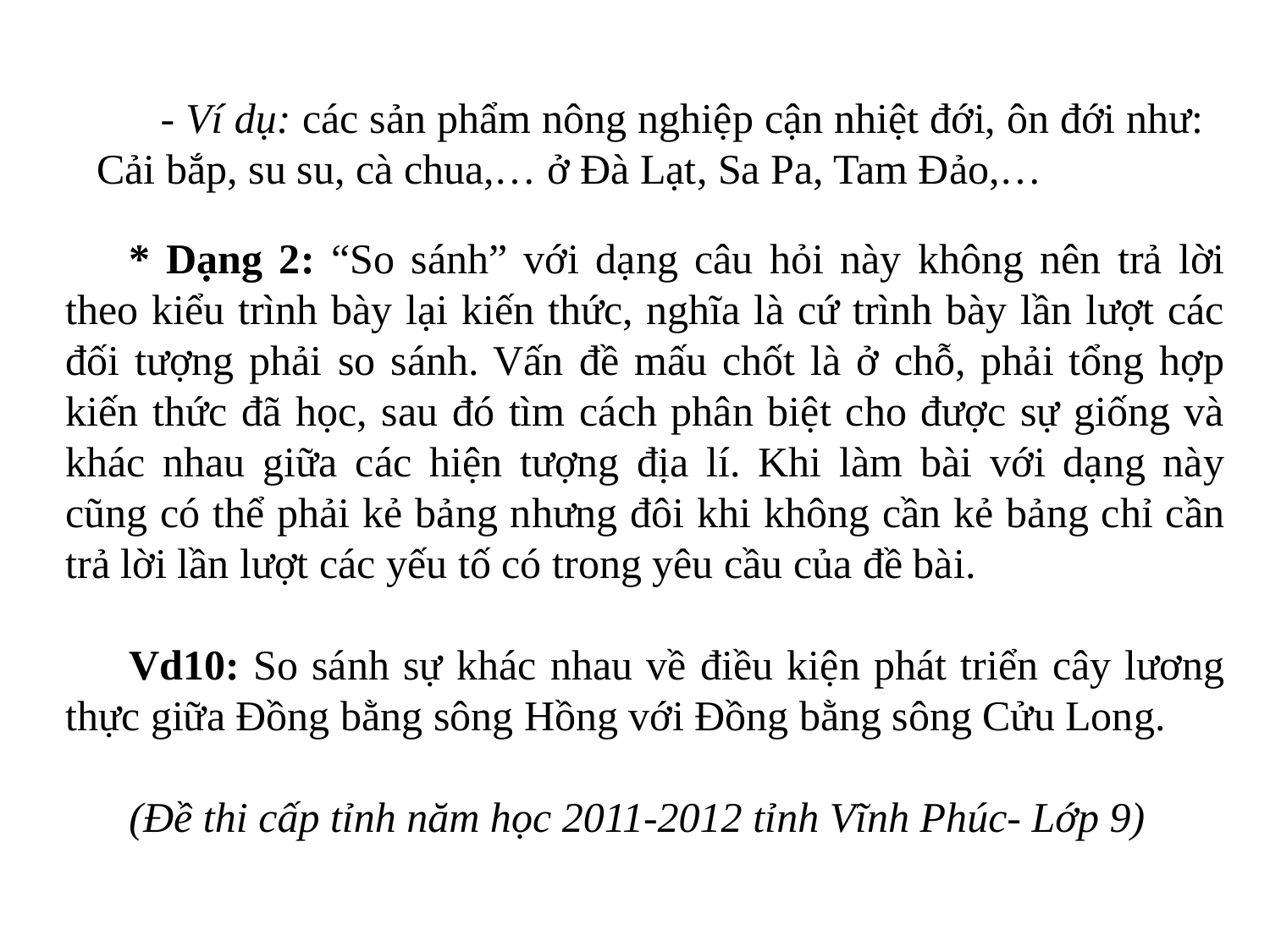

- Ví dụ: các sản phẩm nông nghiệp cận nhiệt đới, ôn đới như: Cải bắp, su su, cà chua,… ở Đà Lạt, Sa Pa, Tam Đảo,…
* Dạng 2: “So sánh” với dạng câu hỏi này không nên trả lời theo kiểu trình bày lại kiến thức, nghĩa là cứ trình bày lần lượt các đối tượng phải so sánh. Vấn đề mấu chốt là ở chỗ, phải tổng hợp kiến thức đã học, sau đó tìm cách phân biệt cho được sự giống và khác nhau giữa các hiện tượng địa lí. Khi làm bài với dạng này cũng có thể phải kẻ bảng nhưng đôi khi không cần kẻ bảng chỉ cần trả lời lần lượt các yếu tố có trong yêu cầu của đề bài.

Vd10: So sánh sự khác nhau về điều kiện phát triển cây lương thực giữa Đồng bằng sông Hồng với Đồng bằng sông Cửu Long.

(Đề thi cấp tỉnh năm học 2011-2012 tỉnh Vĩnh Phúc- Lớp 9)